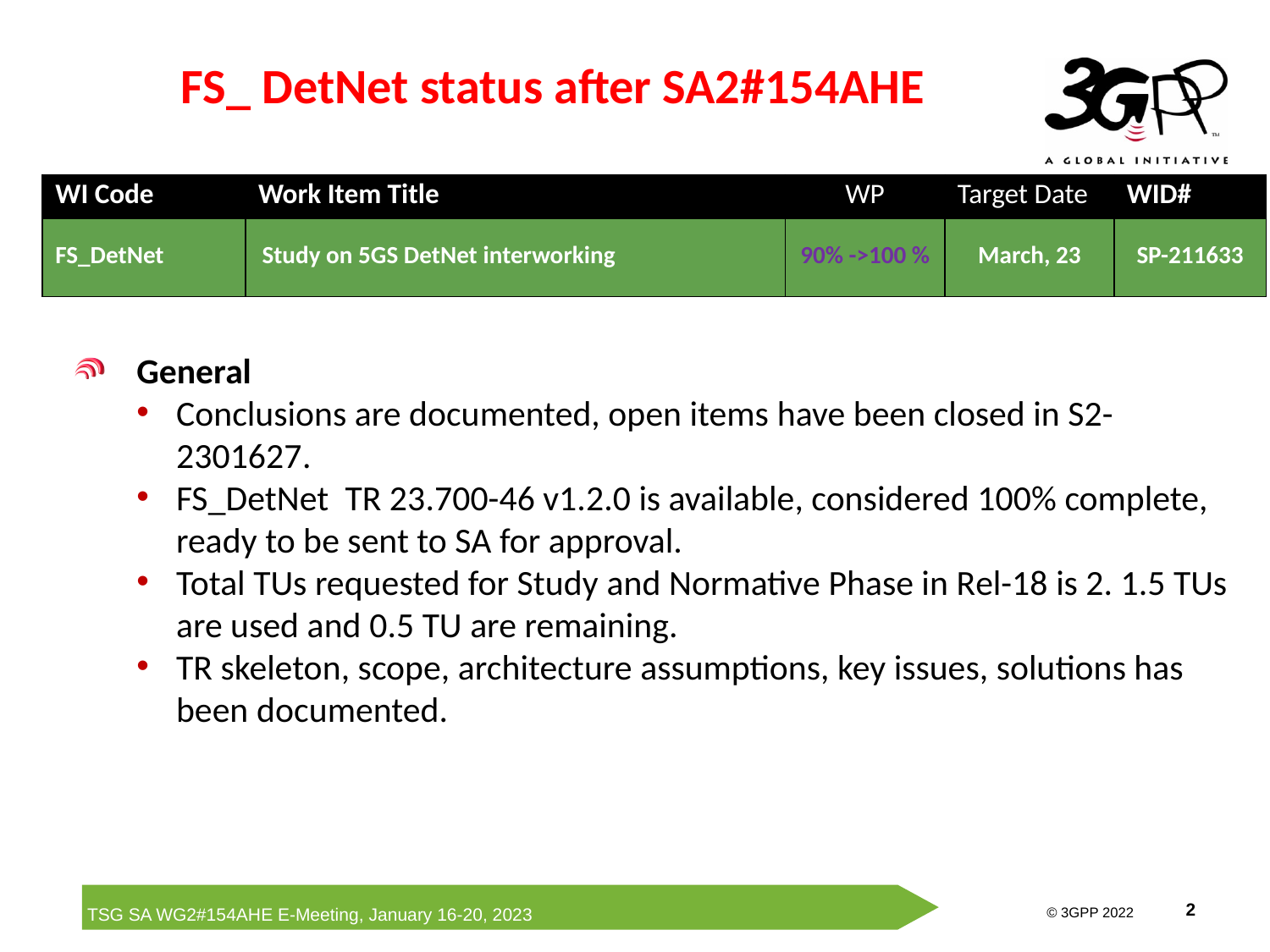

# FS_ DetNet status after SA2#154AHE
| WI Code | Work Item Title | WP | Target Date | WID# |
| --- | --- | --- | --- | --- |
| FS\_DetNet | Study on 5GS DetNet interworking | 90% ->100 % | March, 23 | SP-211633 |
General
Conclusions are documented, open items have been closed in S2-2301627.
FS_DetNet  TR 23.700-46 v1.2.0 is available, considered 100% complete, ready to be sent to SA for approval.
Total TUs requested for Study and Normative Phase in Rel-18 is 2. 1.5 TUs are used and 0.5 TU are remaining.
TR skeleton, scope, architecture assumptions, key issues, solutions has been documented.